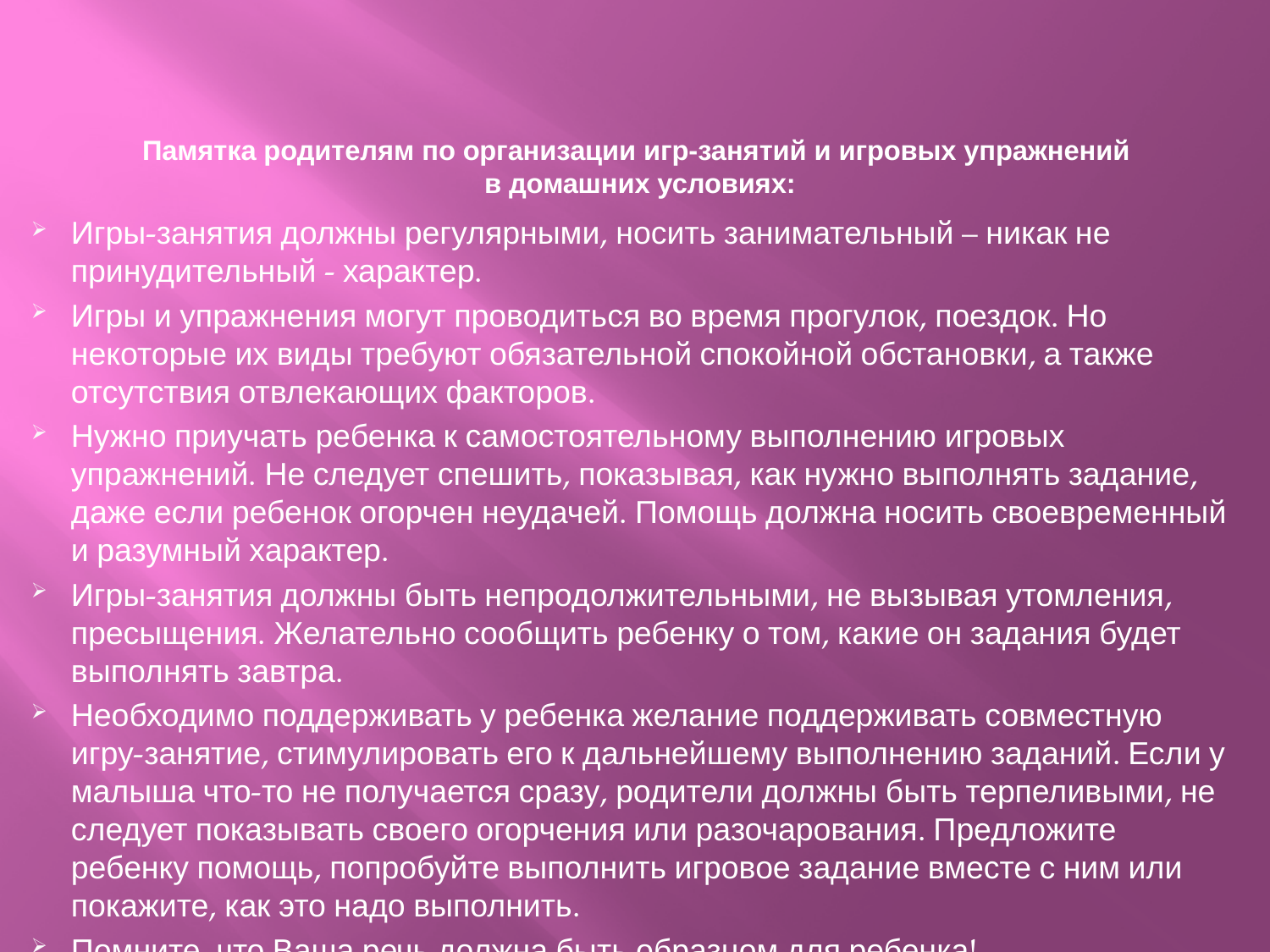

# Памятка родителям по организации игр-занятий и игровых упражнений в домашних условиях:
Игры-занятия должны регулярными, носить занимательный – никак не принудительный - характер.
Игры и упражнения могут проводиться во время прогулок, поездок. Но некоторые их виды требуют обязательной спокойной обстановки, а также отсутствия отвлекающих факторов.
Нужно приучать ребенка к самостоятельному выполнению игровых упражнений. Не следует спешить, показывая, как нужно выполнять задание, даже если ребенок огорчен неудачей. Помощь должна носить своевременный и разумный характер.
Игры-занятия должны быть непродолжительными, не вызывая утомления, пресыщения. Желательно сообщить ребенку о том, какие он задания будет выполнять завтра.
Необходимо поддерживать у ребенка желание поддерживать совместную игру-занятие, стимулировать его к дальнейшему выполнению заданий. Если у малыша что-то не получается сразу, родители должны быть терпеливыми, не следует показывать своего огорчения или разочарования. Предложите ребенку помощь, попробуйте выполнить игровое задание вместе с ним или покажите, как это надо выполнить.
Помните, что Ваша речь должна быть образцом для ребенка!